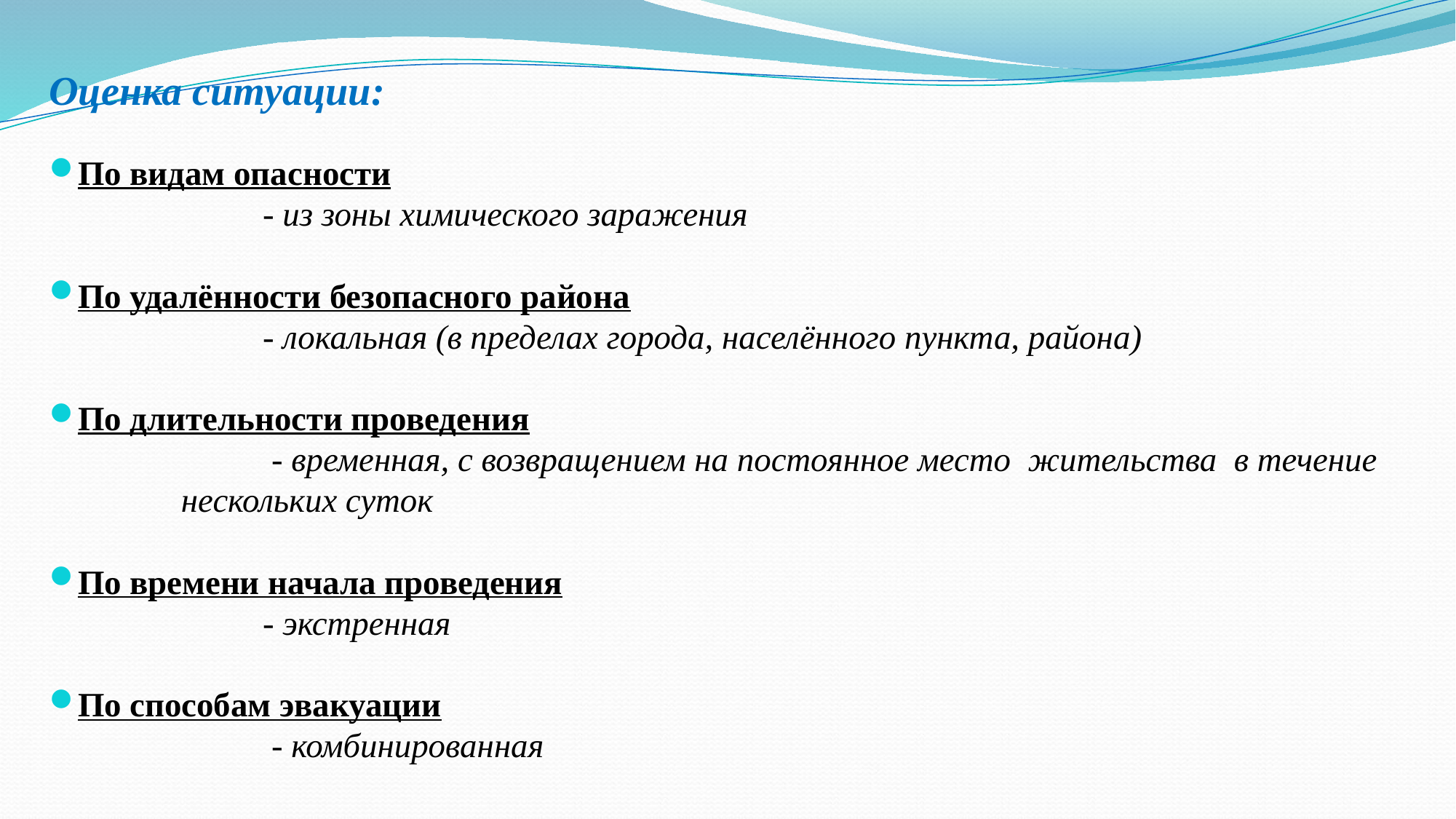

Оценка ситуации:

По видам опасности
                         - из зоны химического заражения

По удалённости безопасного района
                         - локальная (в пределах города, населённого пункта, района)

По длительности проведения
                          - временная, с возвращением на постоянное место  жительства  в течение нескольких суток

По времени начала проведения
                         - экстренная

По способам эвакуации
                          - комбинированная